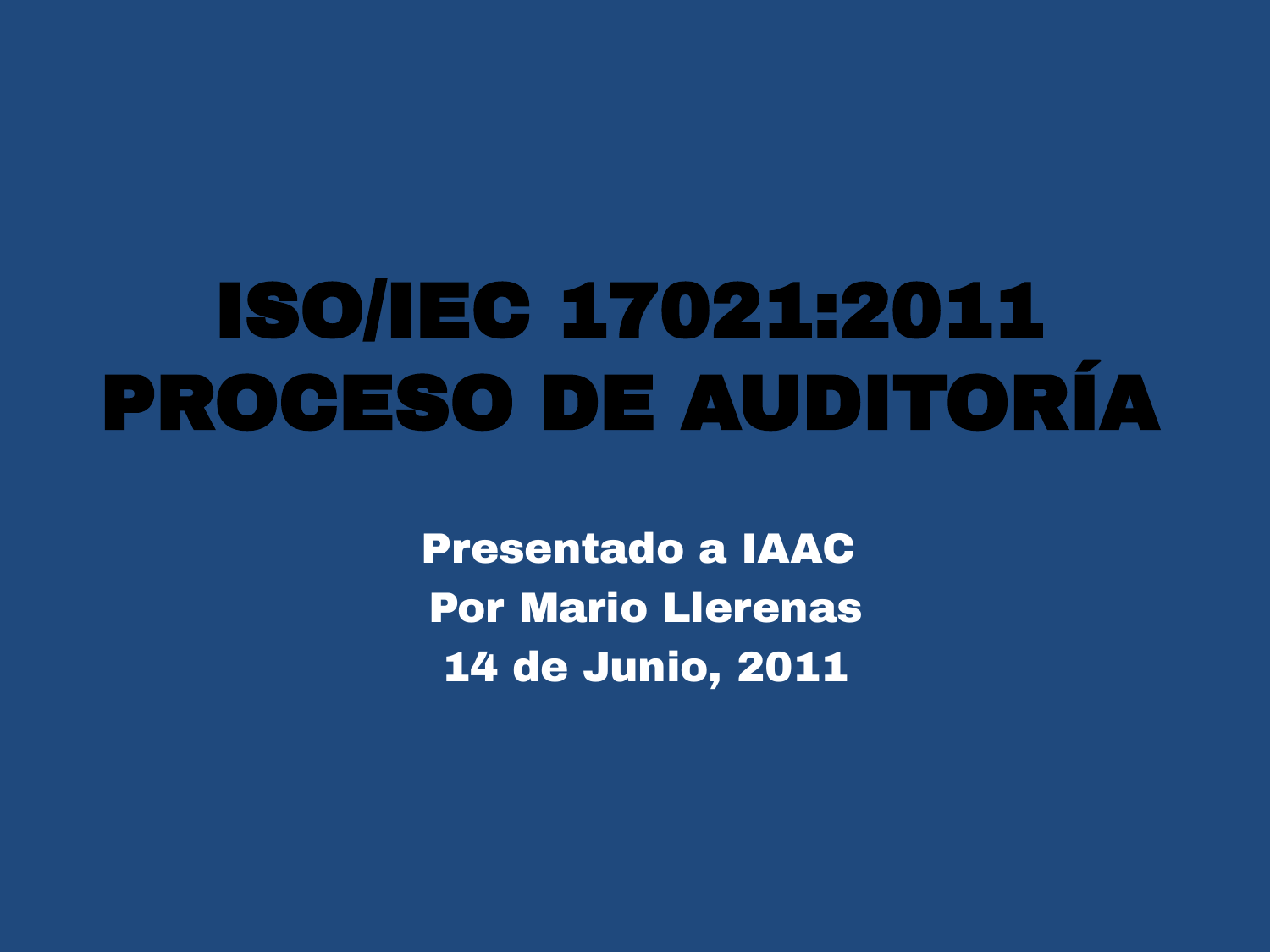

# ISO/IEC 17021:2011 PROCESO DE AuditORÍA

Presentado a IAAC
Por Mario Llerenas
14 de Junio, 2011